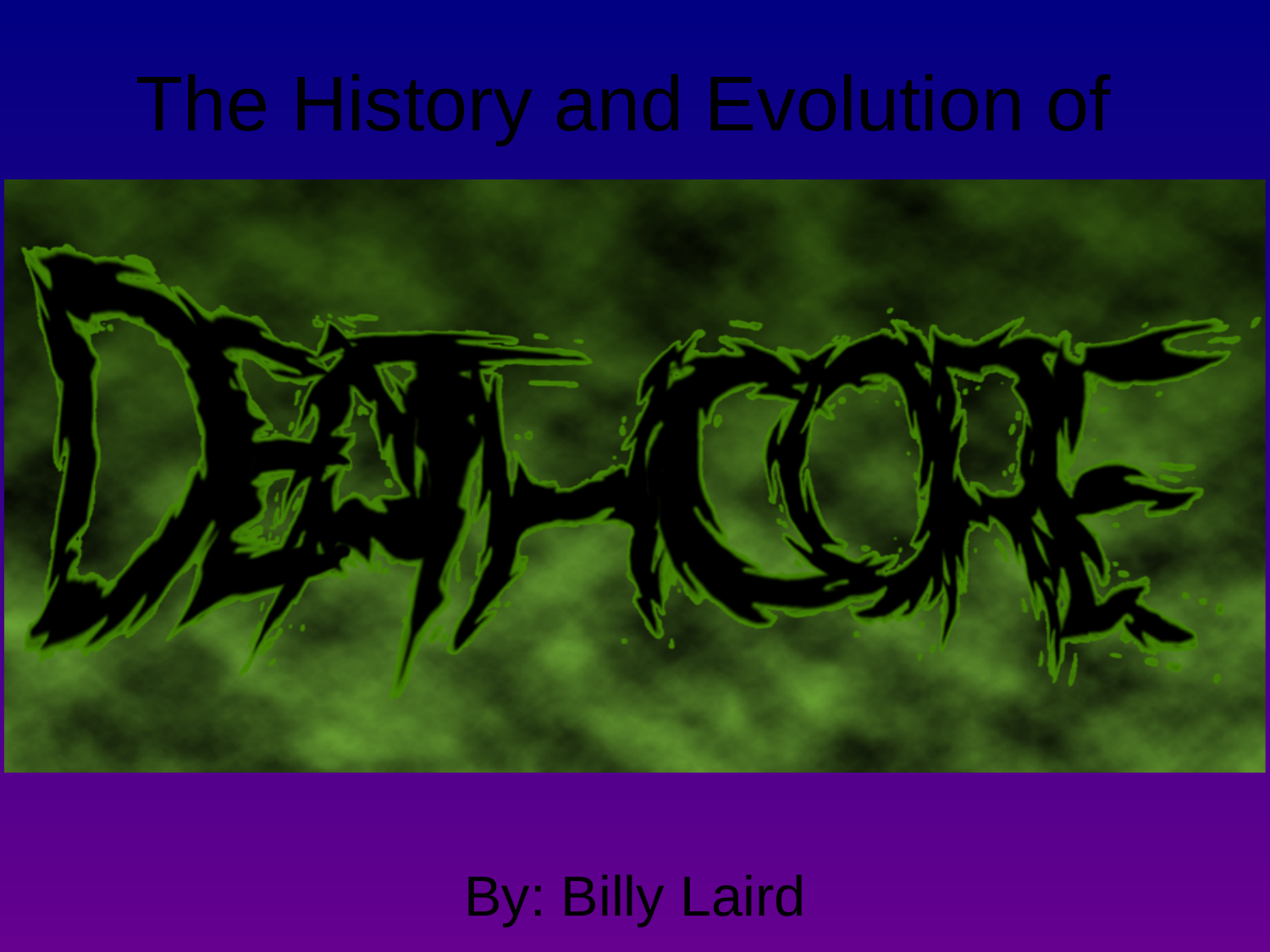

# The History and Evolution of

By: Billy Laird